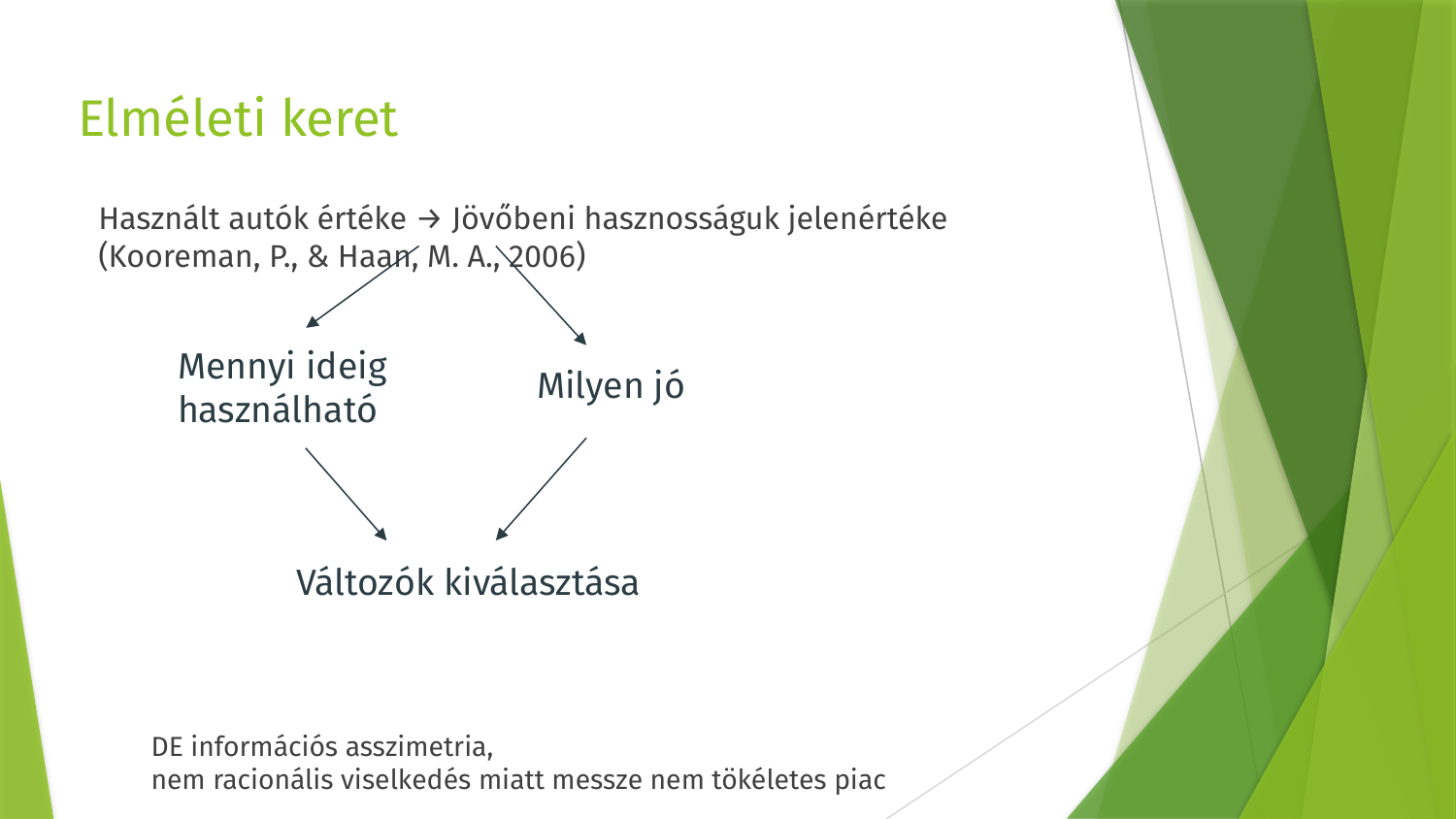

# Elméleti keret
Használt autók értéke → Jövőbeni hasznosságuk jelenértéke
										(Kooreman, P., & Haan, M. A., 2006)

DE információs asszimetria,
nem racionális viselkedés miatt messze nem tökéletes piac
Mennyi ideig használható
Milyen jó
Változók kiválasztása